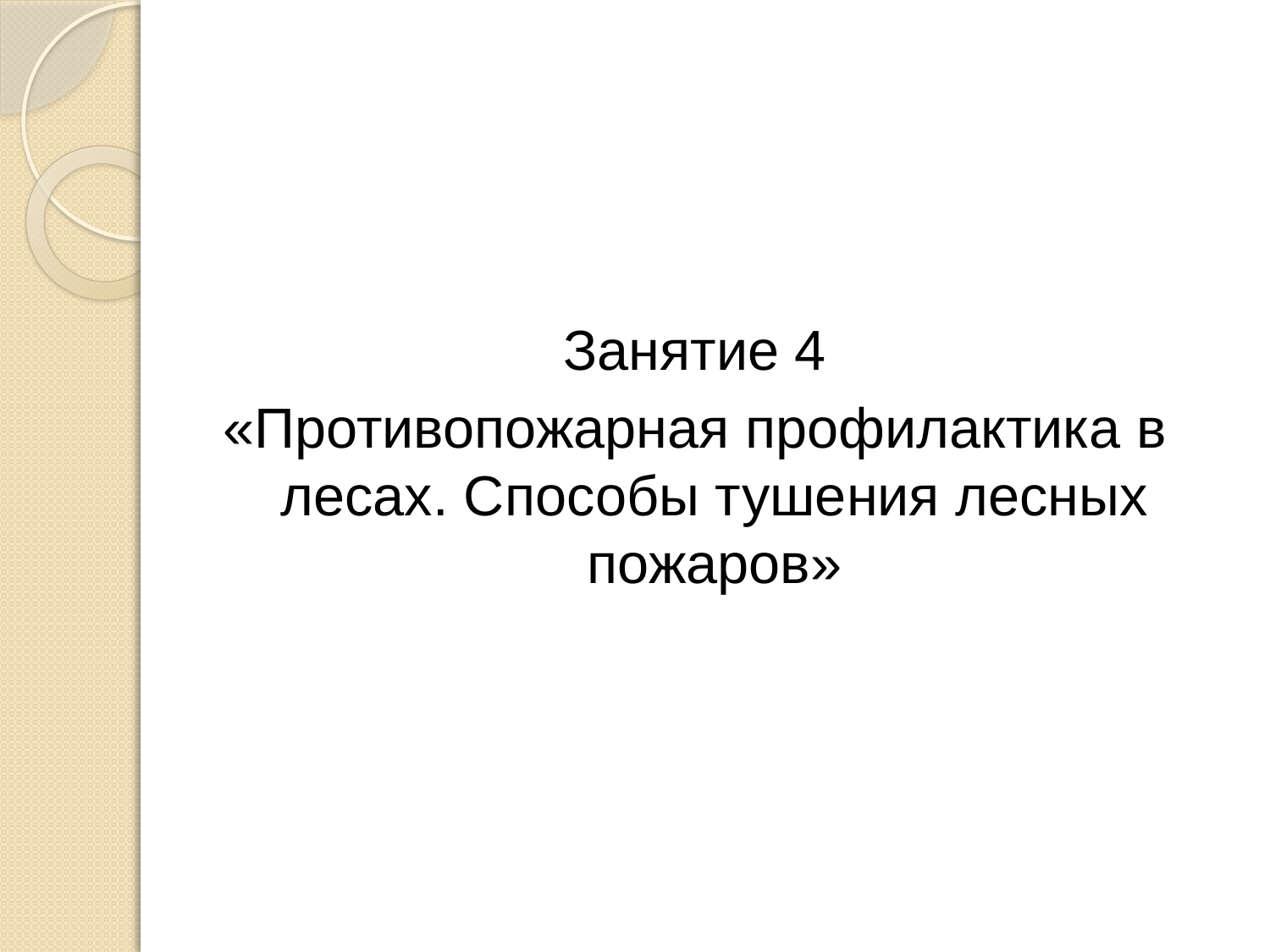

Занятие 4
«Противопожарная профилактика в лесах. Способы тушения лесных пожаров»